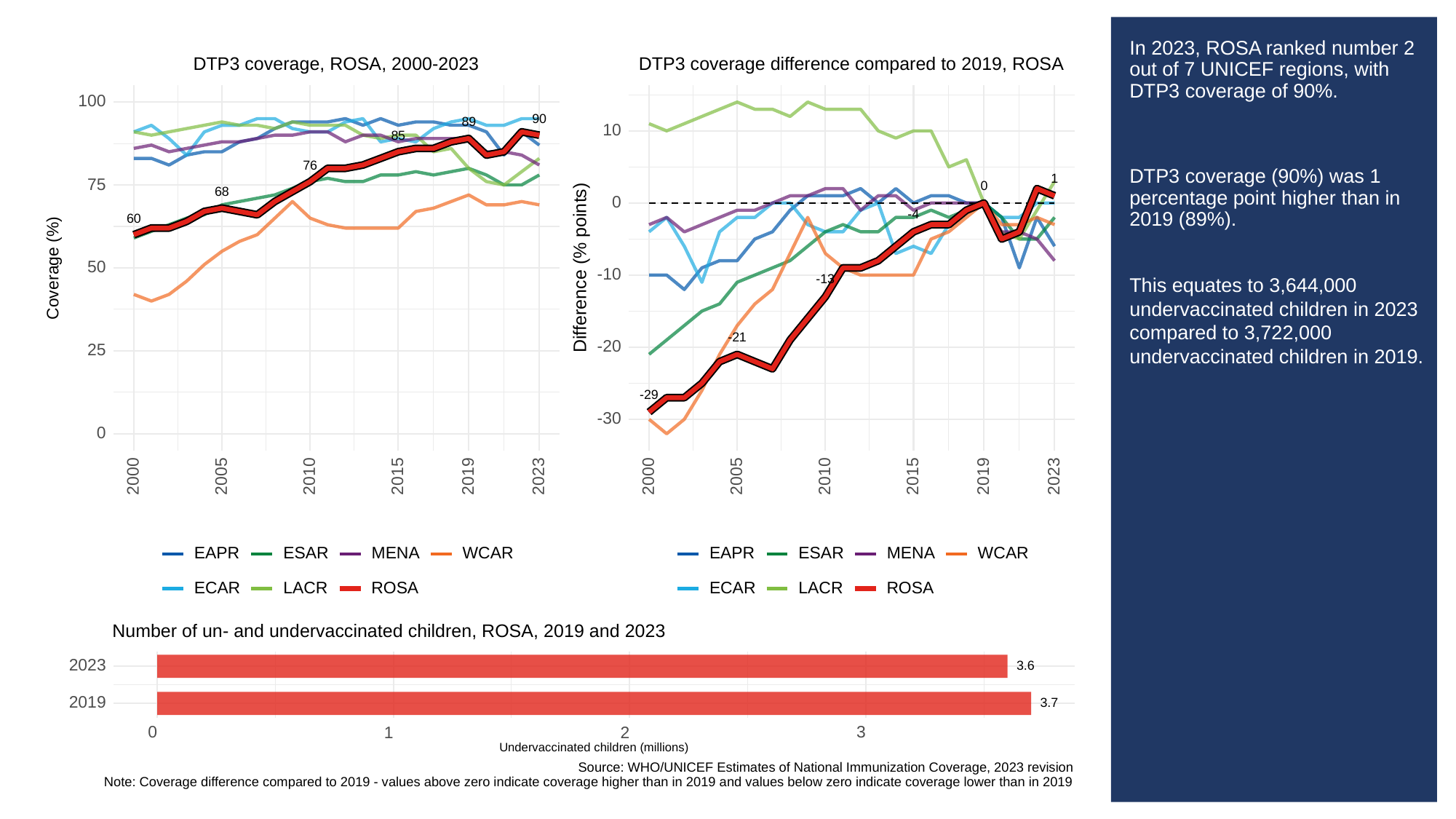

# In 2023, ROSA ranked number 2 out of 7 UNICEF regions, with DTP3 coverage of 90%.

DTP3 coverage (90%) was 1 percentage point higher than in 2019 (89%).

This equates to 3,644,000 undervaccinated children in 2023 compared to 3,722,000 undervaccinated children in 2019.

DTP3 coverage, ROSA, 2000-2023
DTP3 coverage difference compared to 2019, ROSA

100

90
89

10

85

76

1
75
0

68

0

-4
60

Difference (% points)
Coverage (%)
50

-10

-13

-21
-20
25

-29

-30

0

2023
2023
2000
2005
2010
2015
2019
2000
2005
2010
2015
2019
ESAR
WCAR
ESAR
WCAR
EAPR
MENA
EAPR
MENA

ROSA
ROSA
ECAR
LACR
ECAR
LACR

Number of un- and undervaccinated children, ROSA, 2019 and 2023

2023
3.6

2019
3.7

3
0
1
2
Undervaccinated children (millions)
Source: WHO/UNICEF Estimates of National Immunization Coverage, 2023 revision
Note: Coverage difference compared to 2019 - values above zero indicate coverage higher than in 2019 and values below zero indicate coverage lower than in 2019